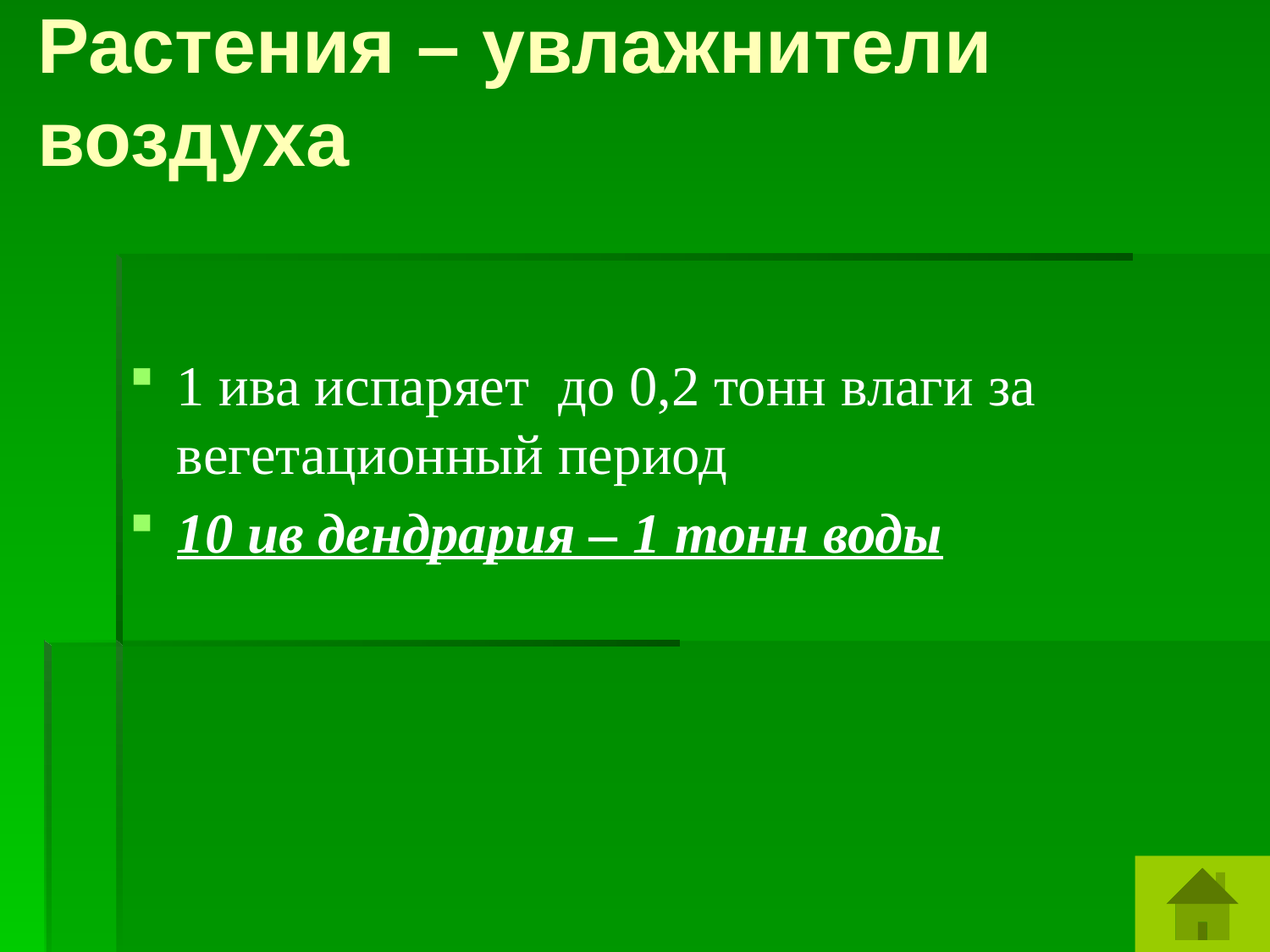

# Растения – увлажнители воздуха

1 ива испаряет  до 0,2 тонн влаги за вегетационный период
10 ив дендрария – 1 тонн воды